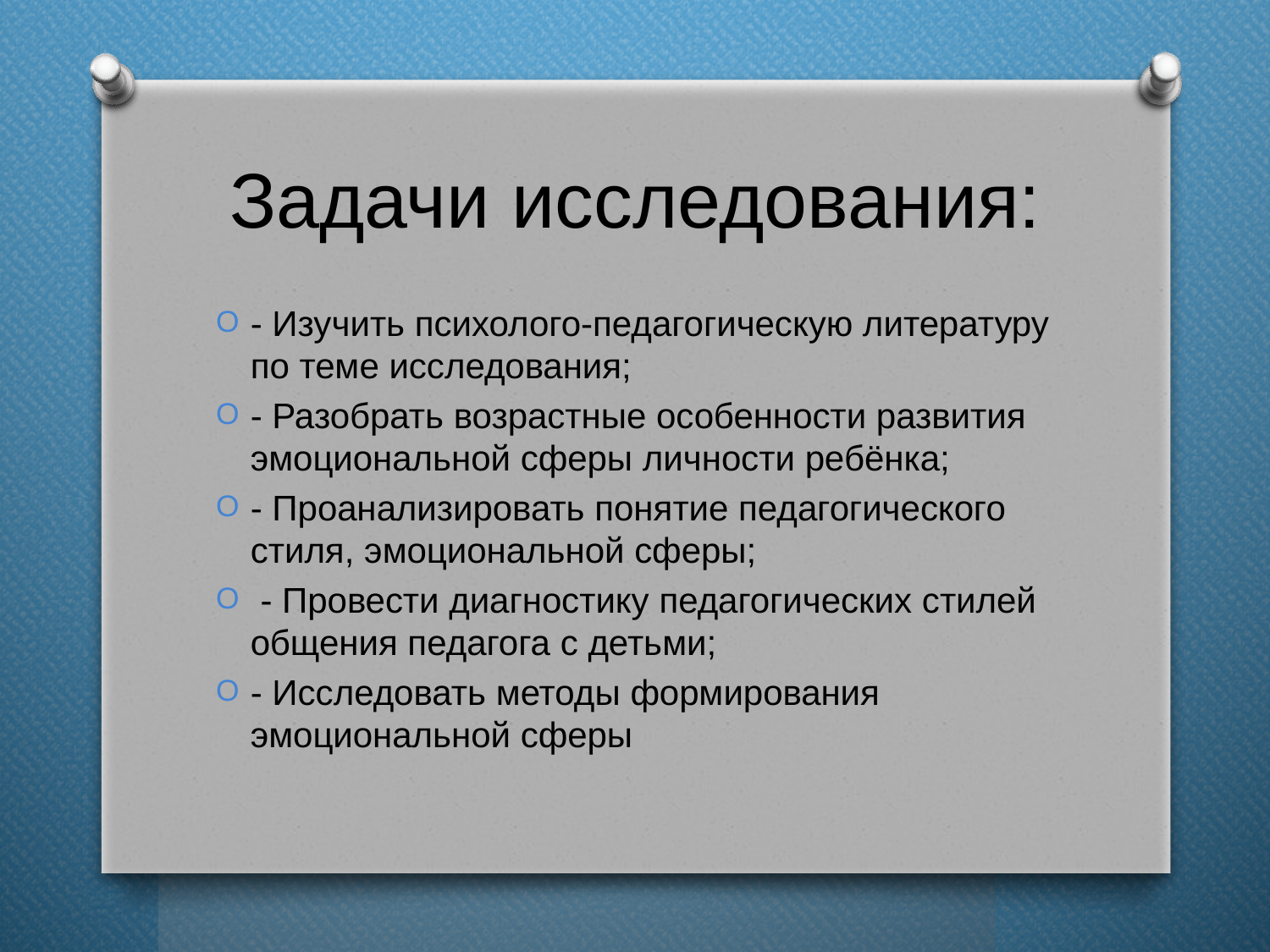

# Задачи исследования:
- Изучить психолого-педагогическую литературу по теме исследования;
- Разобрать возрастные особенности развития эмоциональной сферы личности ребёнка;
- Проанализировать понятие педагогического стиля, эмоциональной сферы;
 - Провести диагностику педагогических стилей общения педагога с детьми;
- Исследовать методы формирования эмоциональной сферы